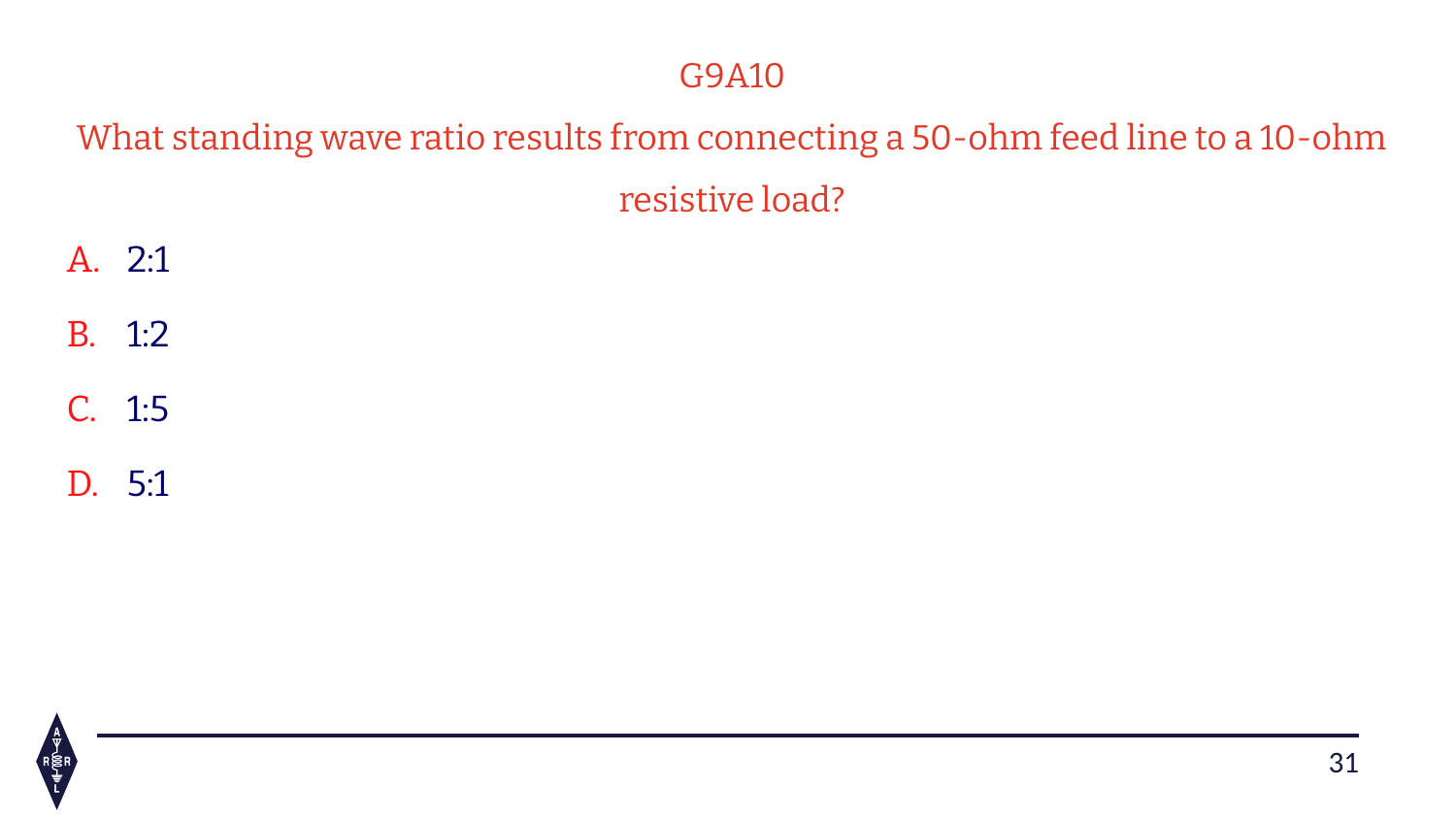

G9A10
What standing wave ratio results from connecting a 50-ohm feed line to a 10-ohm resistive load?
2:1
1:2
1:5
5:1
31